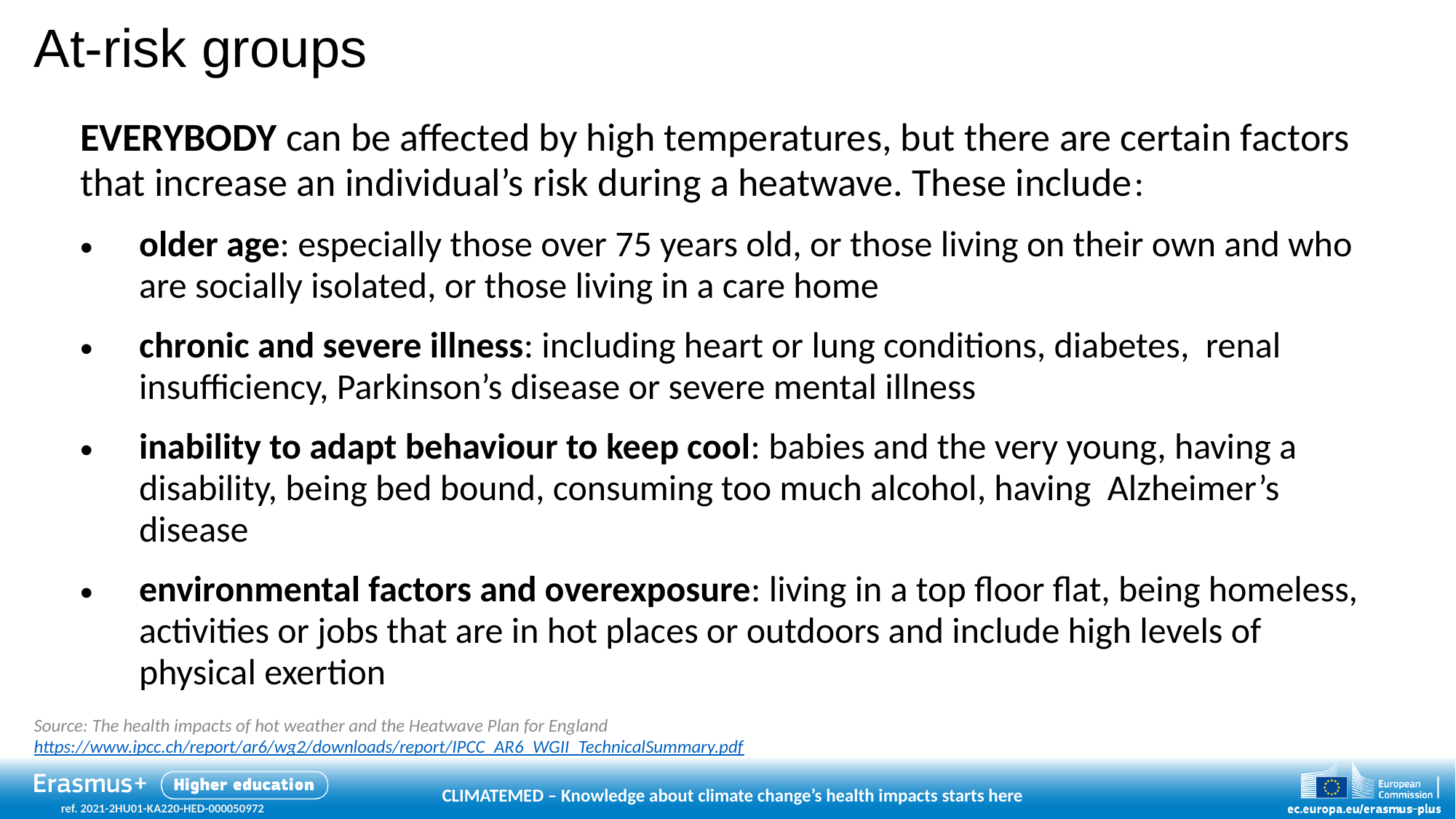

7
# At-risk groups
EVERYBODY can be affected by high temperatures, but there are certain factors that increase an individual’s risk during a heatwave. These include:
older age: especially those over 75 years old, or those living on their own and who are socially isolated, or those living in a care home
chronic and severe illness: including heart or lung conditions, diabetes,  renal insufficiency, Parkinson’s disease or severe mental illness
inability to adapt behaviour to keep cool: babies and the very young, having a disability, being bed bound, consuming too much alcohol, having  Alzheimer’s disease
environmental factors and overexposure: living in a top floor flat, being homeless, activities or jobs that are in hot places or outdoors and include high levels of physical exertion

Source: The health impacts of hot weather and the Heatwave Plan for England https://www.ipcc.ch/report/ar6/wg2/downloads/report/IPCC_AR6_WGII_TechnicalSummary.pdf